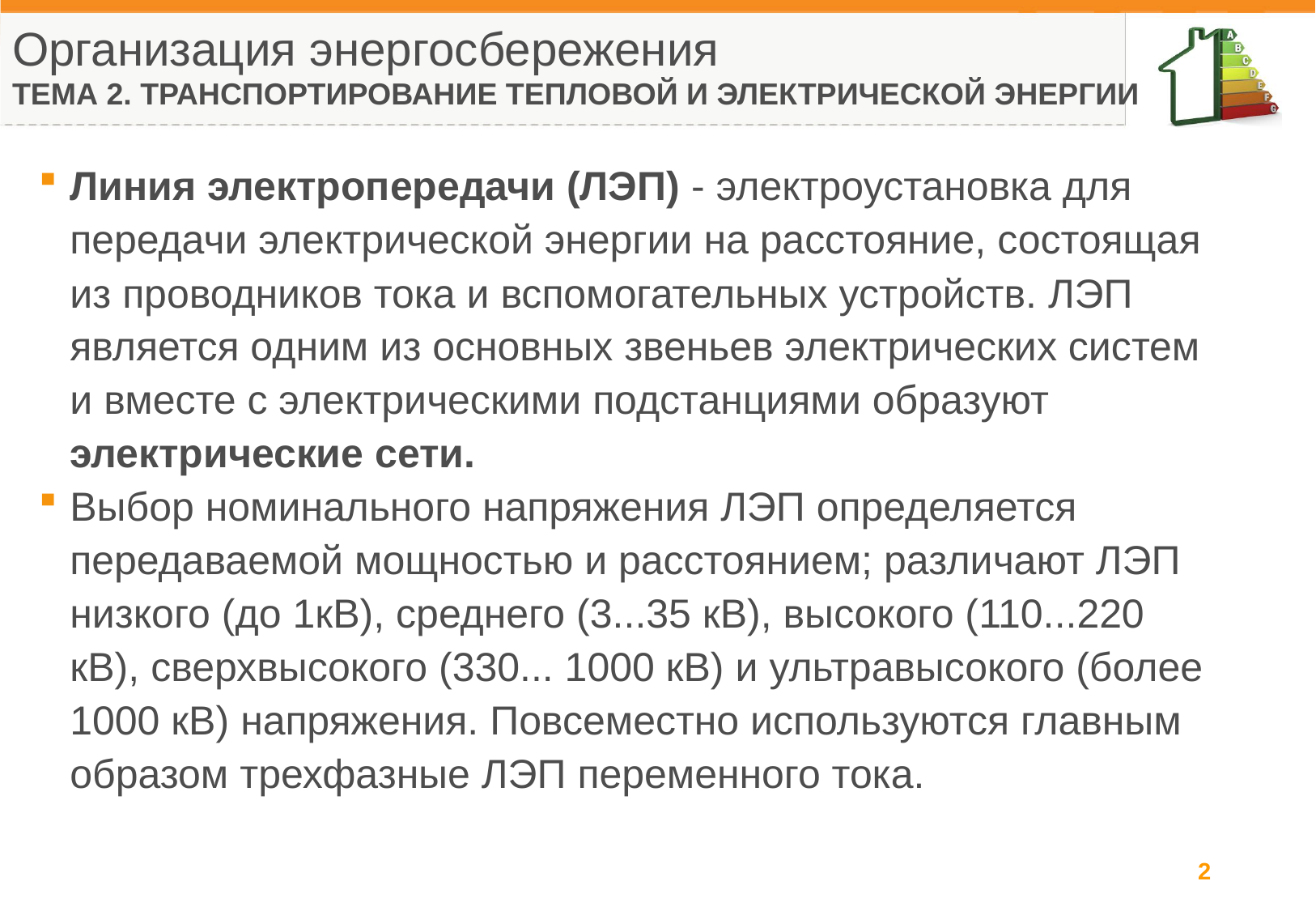

Организация энергосбережения
ТЕМА 2. ТРАНСПОРТИРОВАНИЕ ТЕПЛОВОЙ И ЭЛЕКТРИЧЕСКОЙ ЭНЕРГИИ
Линия электропередачи (ЛЭП) - электроустановка для передачи электрической энергии на расстояние, состоящая из проводников тока и вспомогательных устройств. ЛЭП является одним из основных звеньев электрических систем и вместе с электрическими подстанциями образуют электрические сети.
Выбор номинального напряжения ЛЭП определяется передаваемой мощностью и расстоянием; различают ЛЭП низкого (до 1кВ), среднего (3...35 кВ), высокого (110...220 кВ), сверхвысокого (330... 1000 кВ) и ультравысокого (более 1000 кВ) напряжения. Повсеместно используются главным образом трехфазные ЛЭП переменного тока.